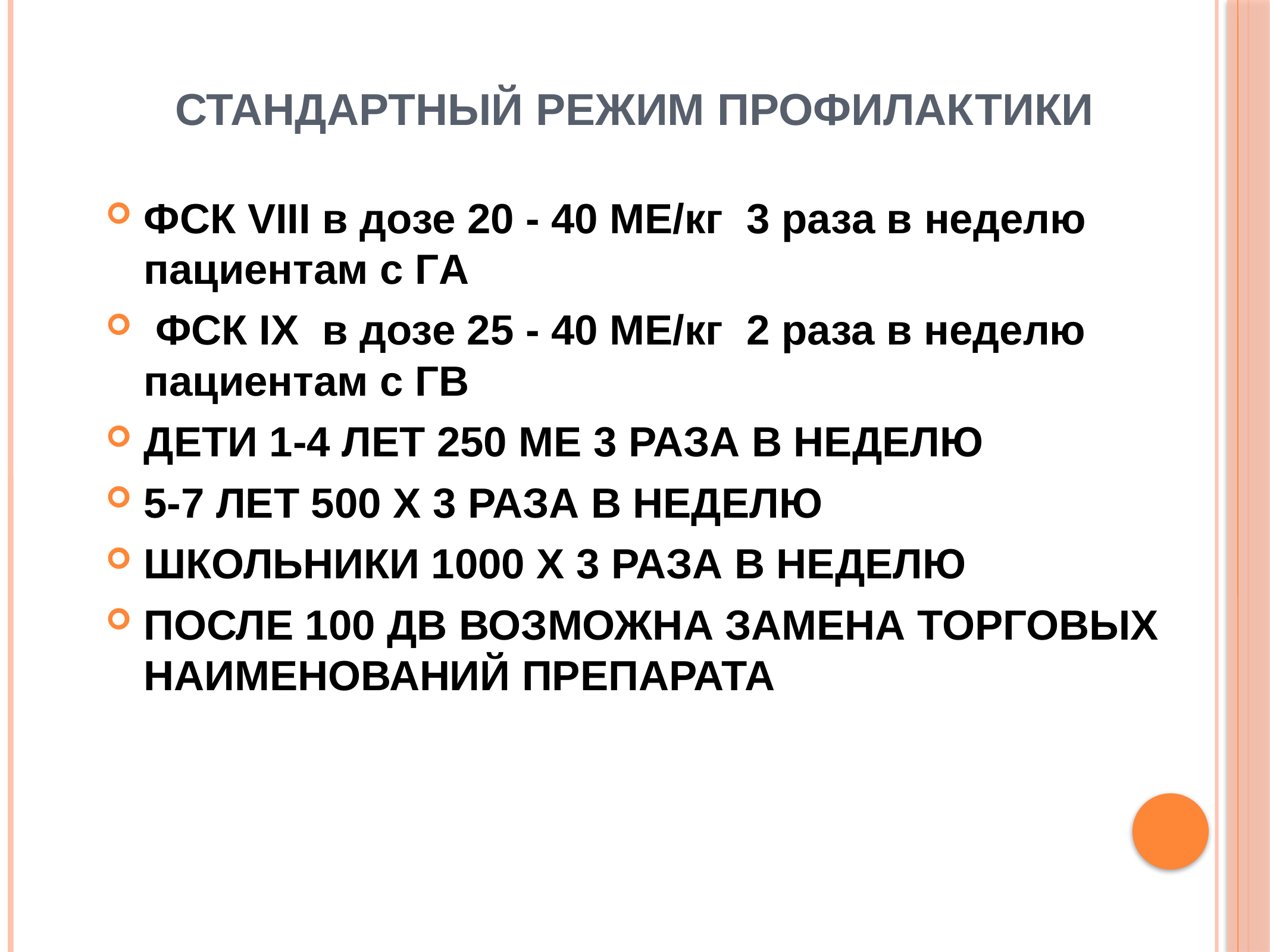

# стандартный режим профилактики
ФСК VIII в дозе 20 - 40 МЕ/кг  3 раза в неделю пациентам с ГA
 ФСК IX  в дозе 25 - 40 МЕ/кг  2 раза в неделю пациентам с ГB
ДЕТИ 1-4 ЛЕТ 250 МЕ 3 РАЗА В НЕДЕЛЮ
5-7 ЛЕТ 500 Х 3 РАЗА В НЕДЕЛЮ
ШКОЛЬНИКИ 1000 Х 3 РАЗА В НЕДЕЛЮ
ПОСЛЕ 100 ДВ ВОЗМОЖНА ЗАМЕНА ТОРГОВЫХ НАИМЕНОВАНИЙ ПРЕПАРАТА